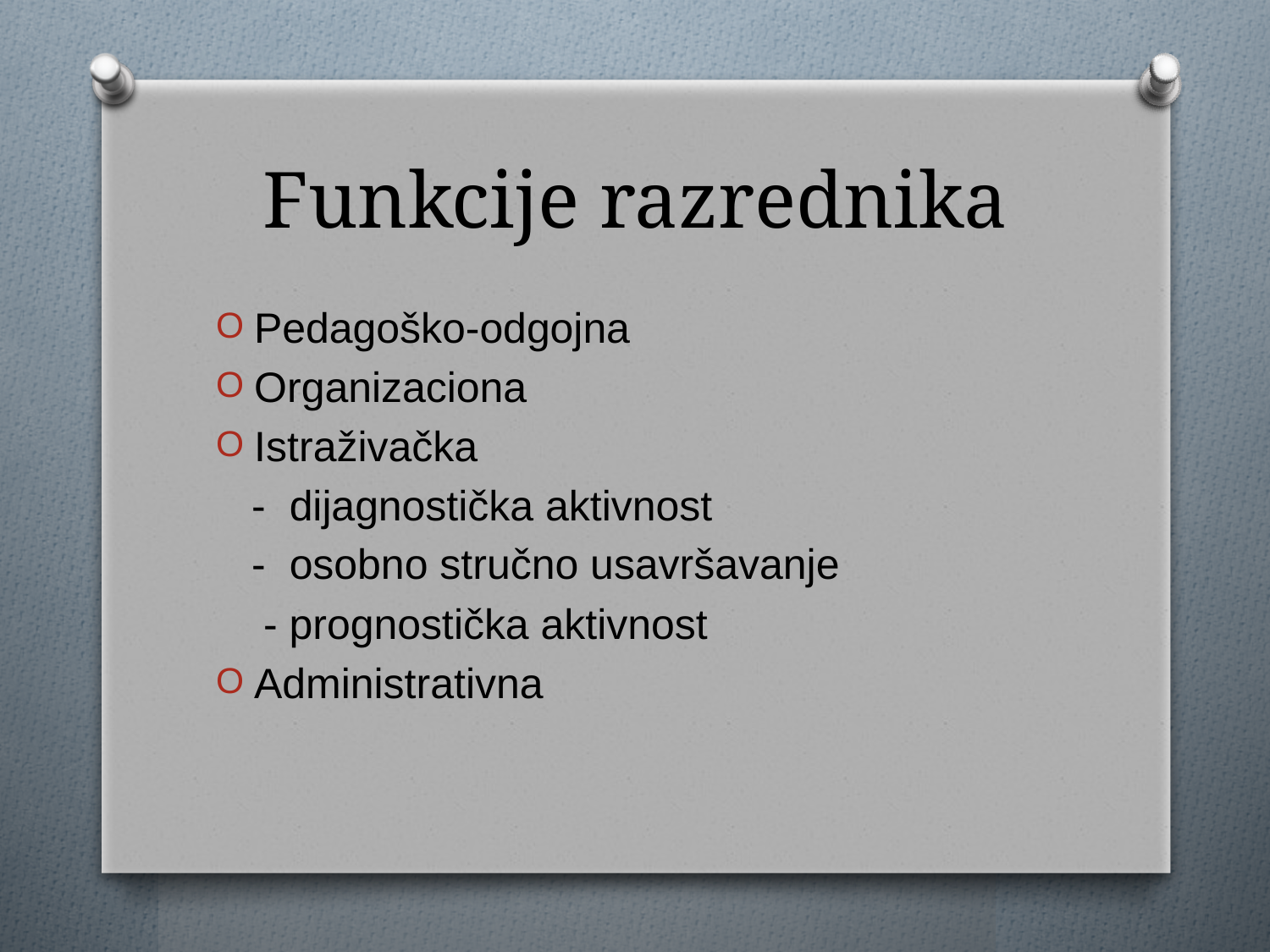

# Funkcije razrednika
Pedagoško-odgojna
Organizaciona
Istraživačka
   -  dijagnostička aktivnost
   -  osobno stručno usavršavanje
    - prognostička aktivnost
Administrativna